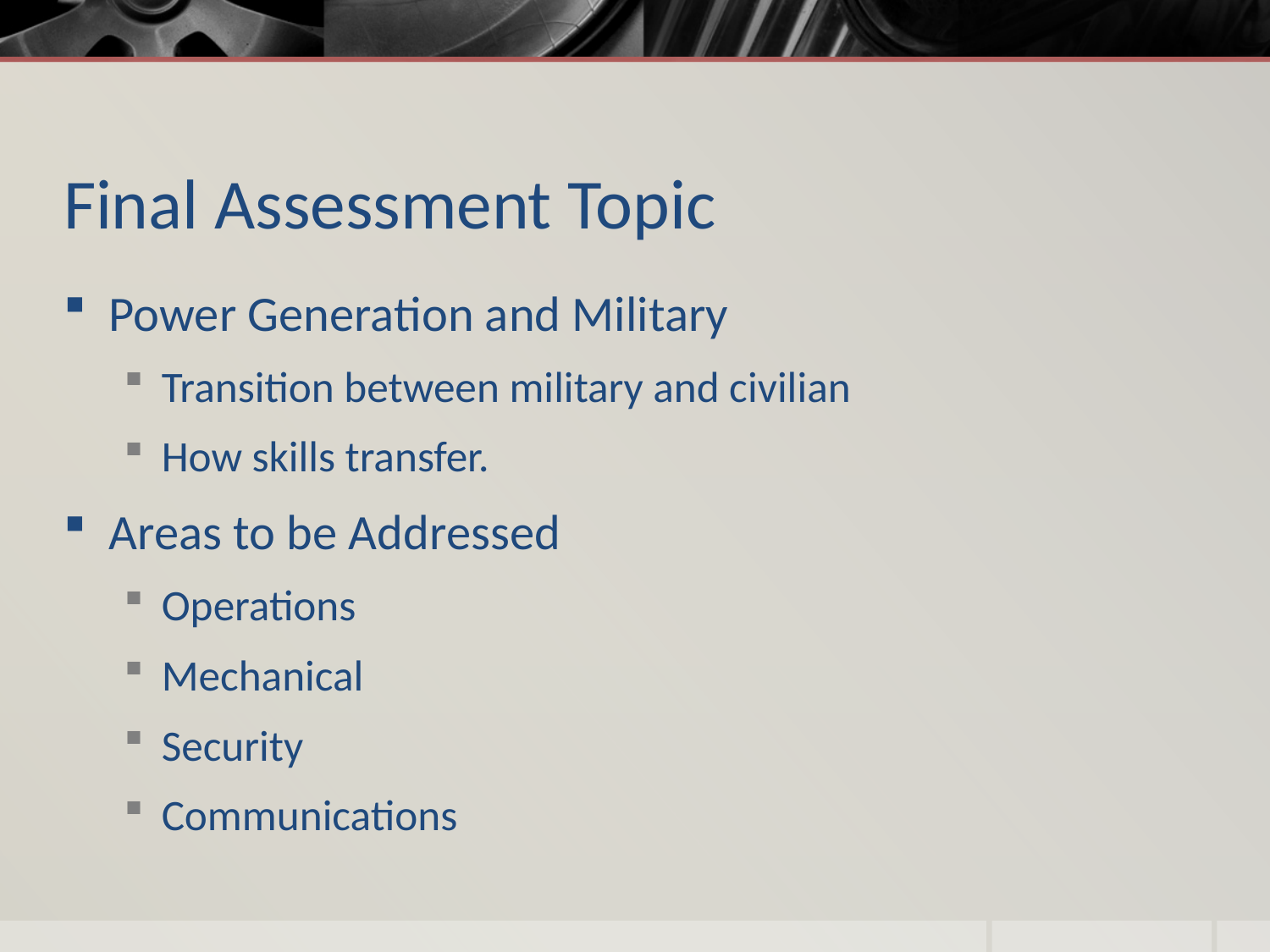

# Final Assessment Topic
Power Generation and Military
Transition between military and civilian
How skills transfer.
Areas to be Addressed
Operations
Mechanical
Security
Communications